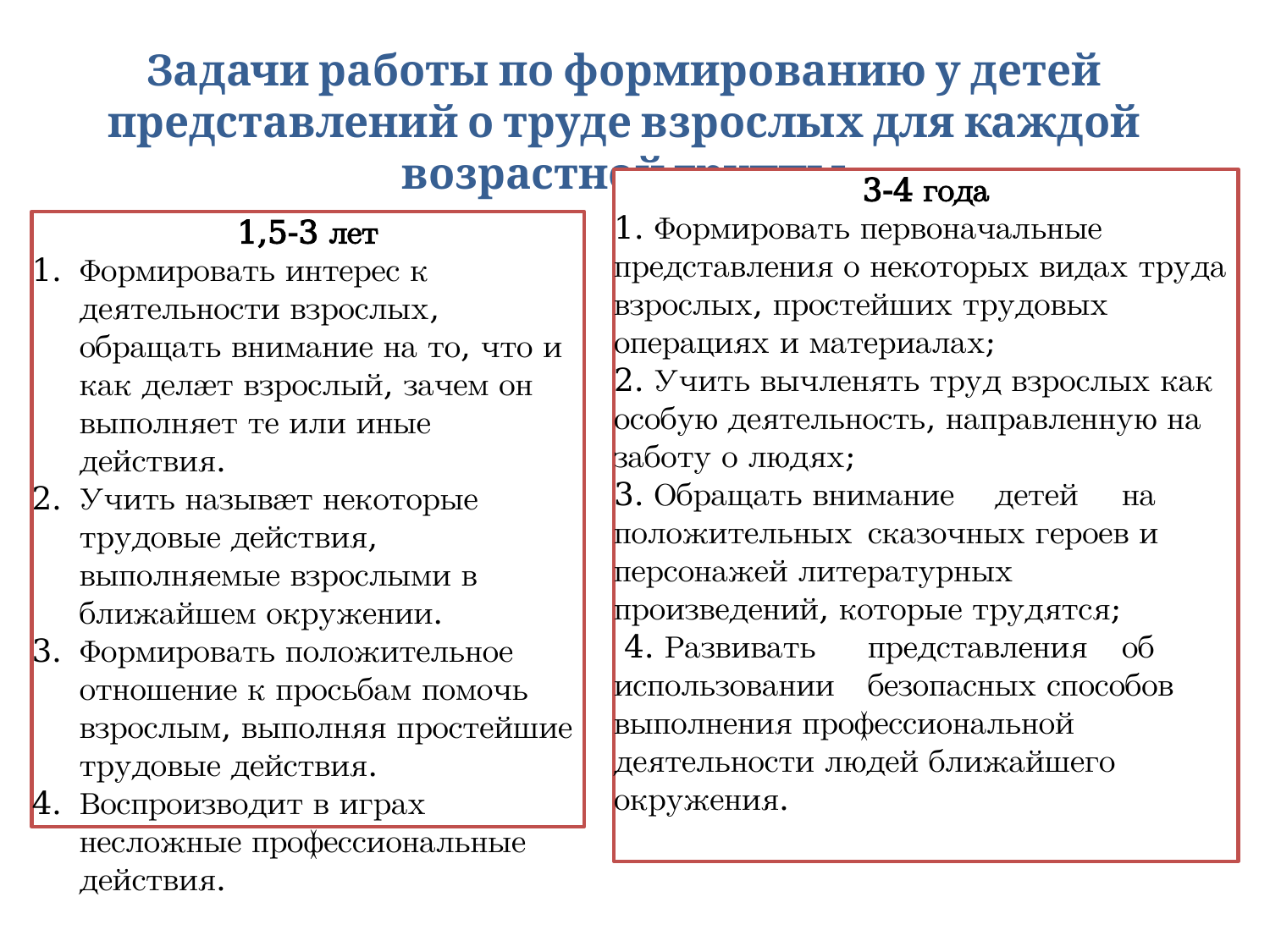

# Задачи работы по формированию у детей представлений о труде взрослых для каждой возрастной группы
3-4 года
1. Формировать первоначальные представления о некоторых видах труда взрослых, простейших трудовых операциях и материалах;
2. Учить вычленять труд взрослых как особую деятельность, направленную на заботу о людях;
3. Обращать внимание	детей	на положительных	сказочных героев и персонажей литературных произведений, которые трудятся;
 4. Развивать	представления	об использовании	безопасных способов выполнения профессиональной деятельности людей ближайшего окружения.

1,5-3 лет
Формировать интерес к деятельности взрослых, обращать внимание на то, что и как делает взрослый, зачем он выполняет те или иные действия.
Учить называет некоторые трудовые действия, выполняемые взрослыми в ближайшем окружении.
Формировать положительное отношение к просьбам помочь взрослым, выполняя простейшие трудовые действия.
Воспроизводит в играх несложные профессиональные действия.